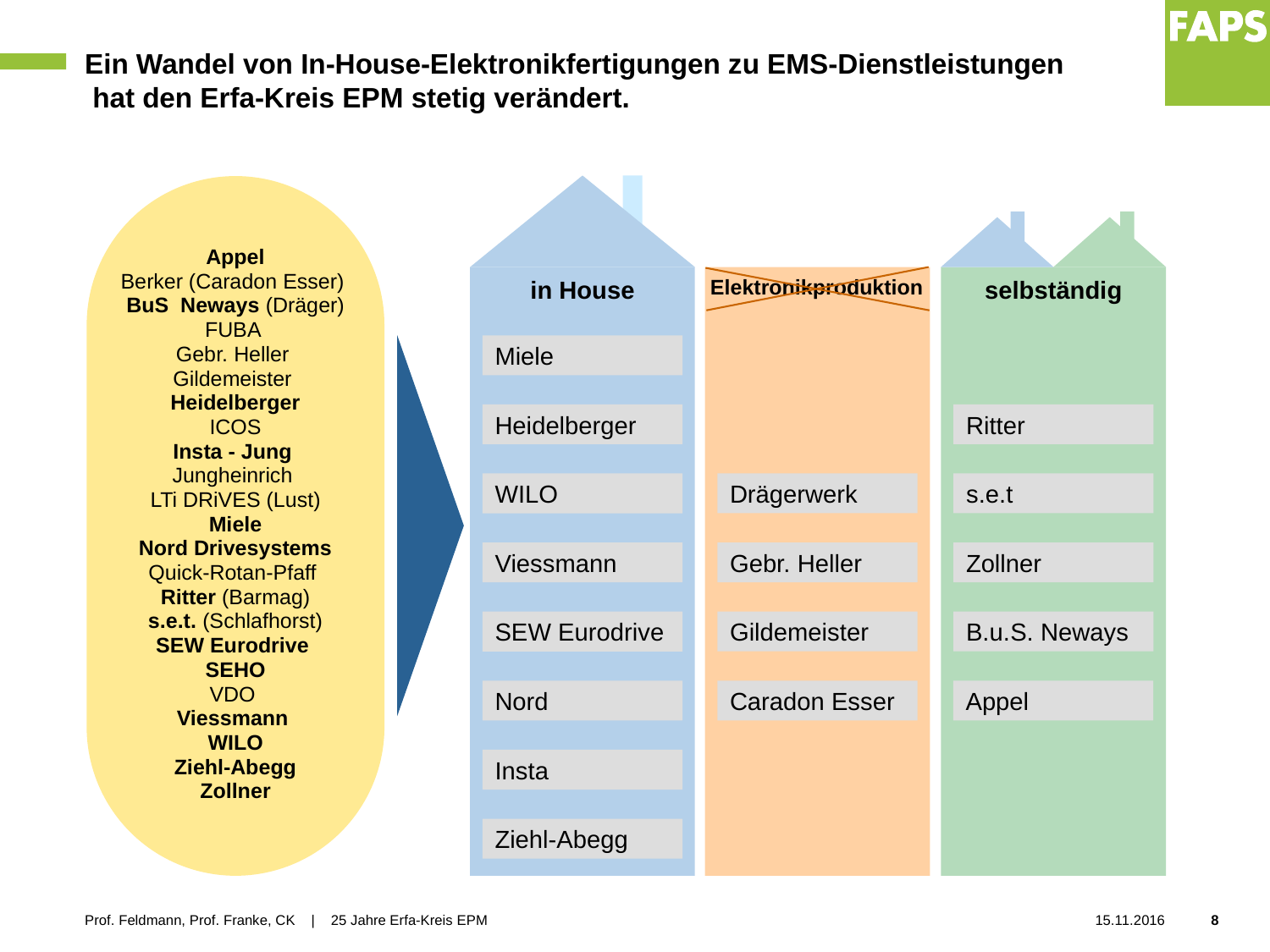

# Ein Wandel von In-House-Elektronikfertigungen zu EMS-Dienstleistungen hat den Erfa-Kreis EPM stetig verändert.

Appel
Berker (Caradon Esser)
BuS  Neways (Dräger)
FUBA
Gebr. Heller
Gildemeister
Heidelberger
ICOS
Insta - Jung
Jungheinrich
LTi DRiVES (Lust)
Miele
Nord Drivesystems
Quick-Rotan-Pfaff
Ritter (Barmag)
s.e.t. (Schlafhorst)
SEW Eurodrive
SEHO
VDO
Viessmann
WILO
Ziehl-Abegg
Zollner

Elektronikproduktion

Drägerwerk
Gebr. Heller
Gildemeister
Caradon Esser

in House
selbständig
Miele
Ritter
Heidelberger
s.e.t
WILO

Zollner
Viessmann
B.u.S. Neways
SEW Eurodrive
Nord
Appel
Insta
Ziehl-Abegg
Prof. Feldmann, Prof. Franke, CK    |    25 Jahre Erfa-Kreis EPM
15.11.2016
8